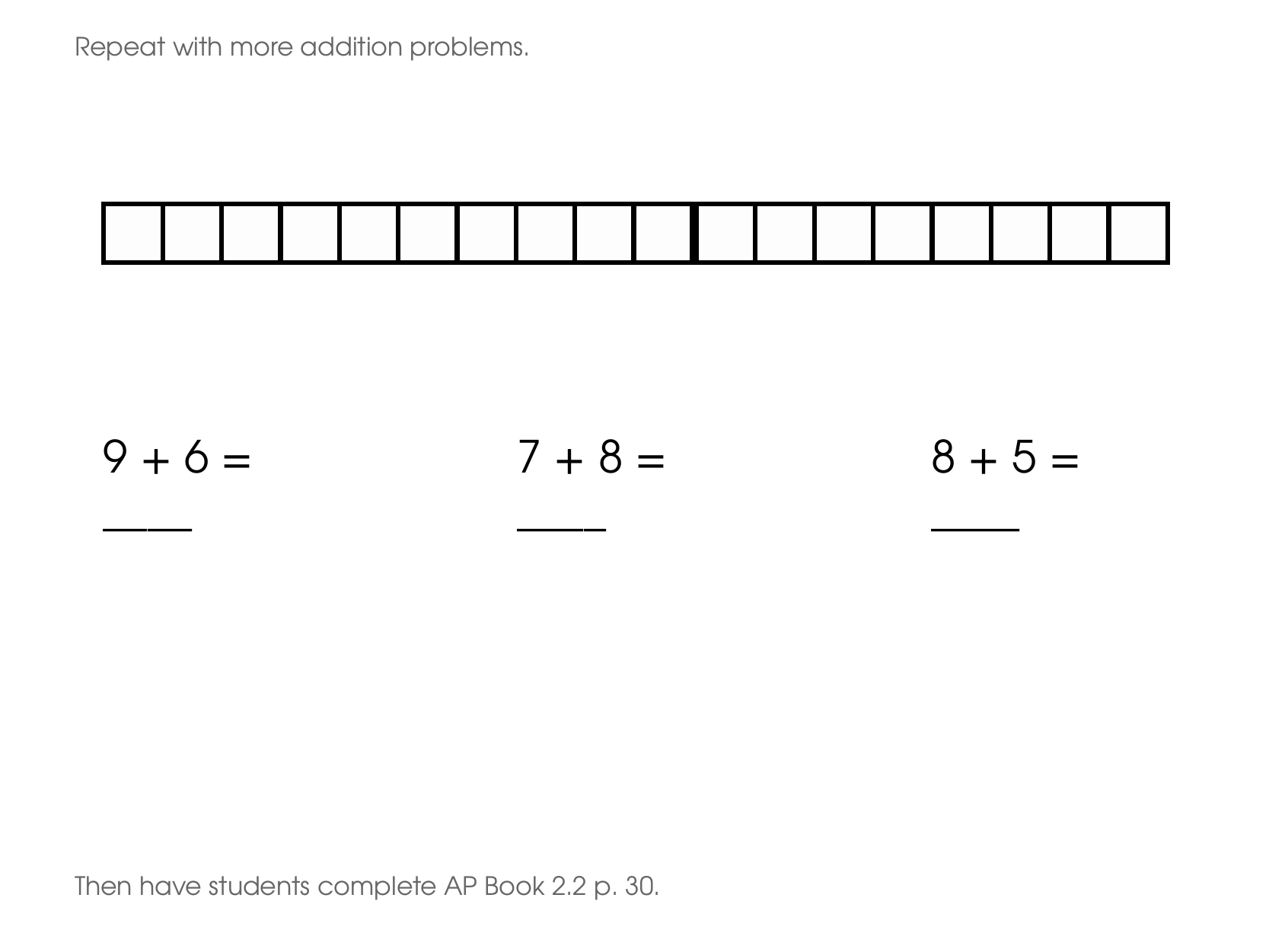

Repeat with more addition problems.

9 + 6 = ____
7 + 8 = ____
8 + 5 = ____
Then have students complete AP Book 2.2 p. 30.